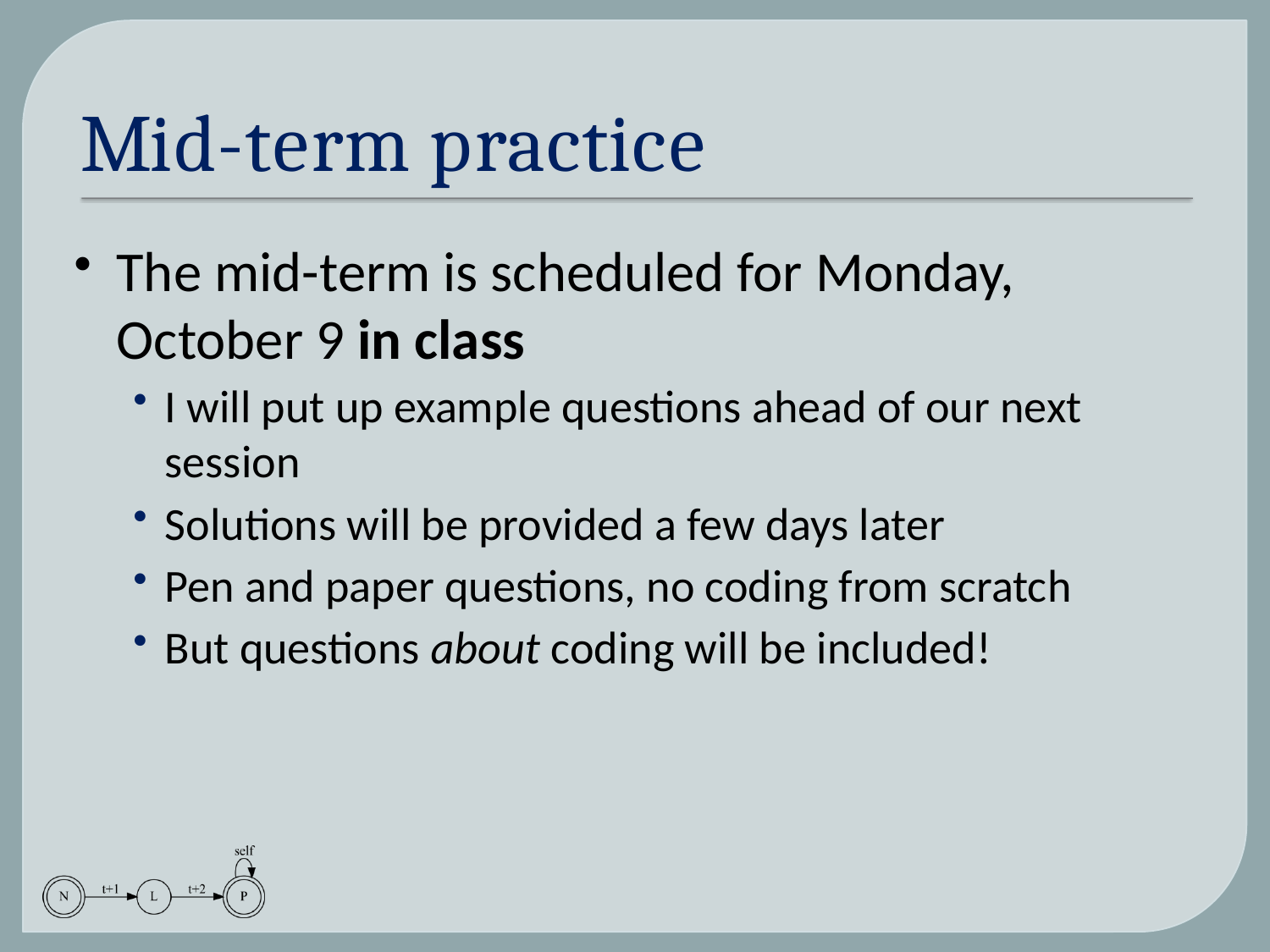

# Mid-term practice
The mid-term is scheduled for Monday, October 9 in class
I will put up example questions ahead of our next session
Solutions will be provided a few days later
Pen and paper questions, no coding from scratch
But questions about coding will be included!